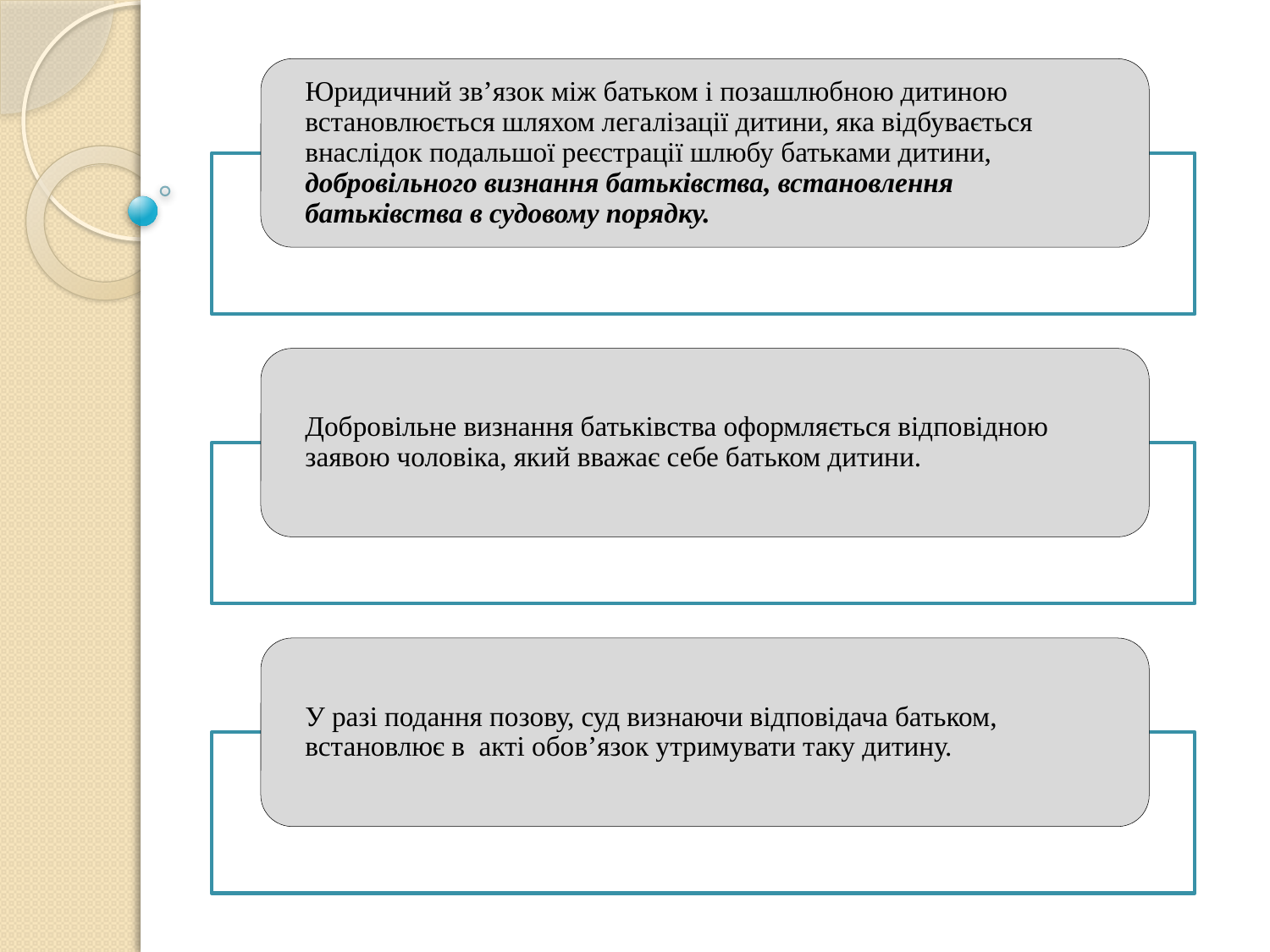

Юридичний зв’язок між батьком і позашлюбною дитиною встановлюється шляхом легалізації дитини, яка відбувається внаслідок подальшої реєстрації шлюбу батьками дитини, добровільного визнання батьківства, встановлення батьківства в судовому порядку.
Добровільне визнання батьківства оформляється відповідною заявою чоловіка, який вважає себе батьком дитини.
У разі подання позову, суд визнаючи відповідача батьком, встановлює в  акті обов’язок утримувати таку дитину.